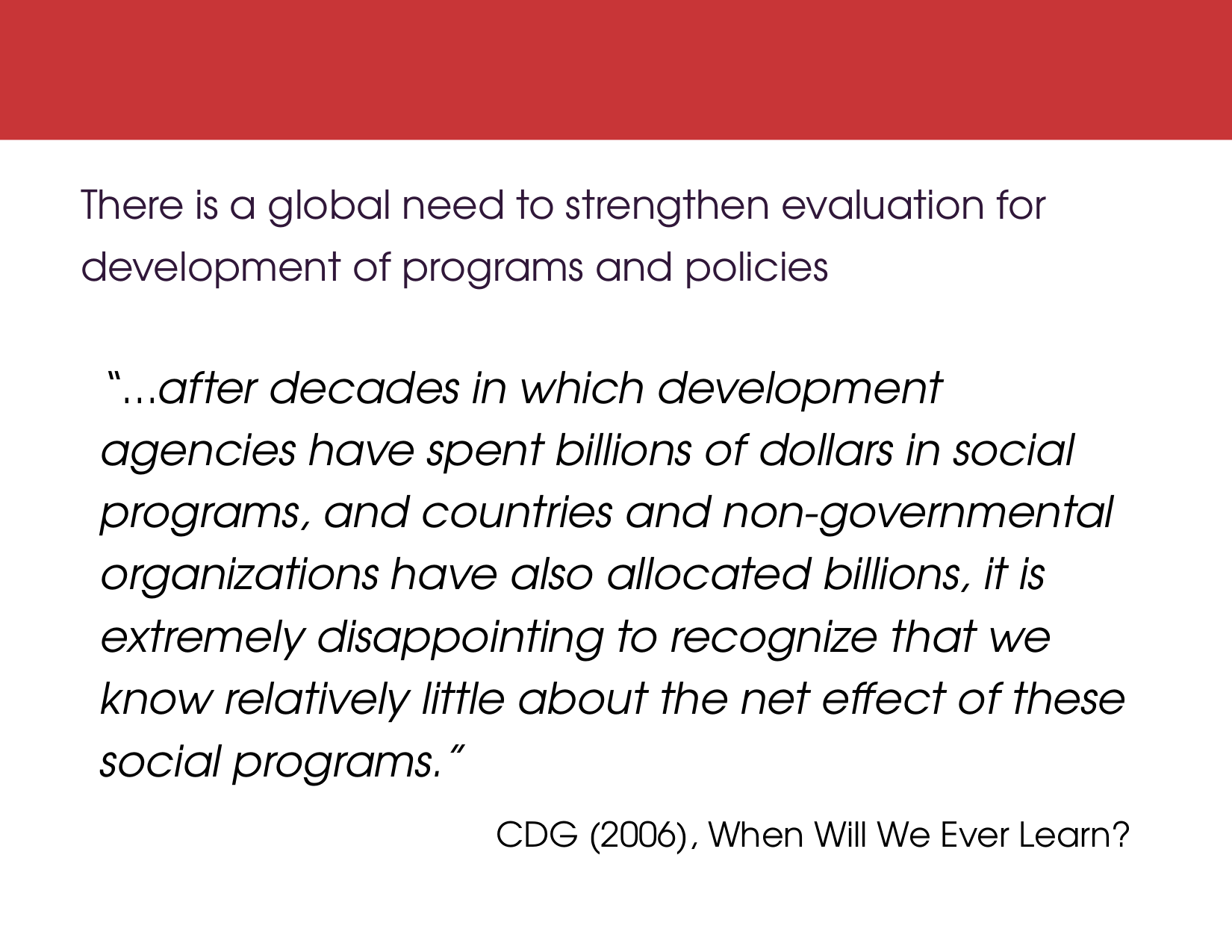

There is a global need to strengthen evaluation for development of programs and policies
“…after decades in which development agencies have spent billions of dollars in social programs, and countries and non-governmental organizations have also allocated billions, it is extremely disappointing to recognize that we know relatively little about the net effect of these social programs.”
CDG (2006), When Will We Ever Learn?